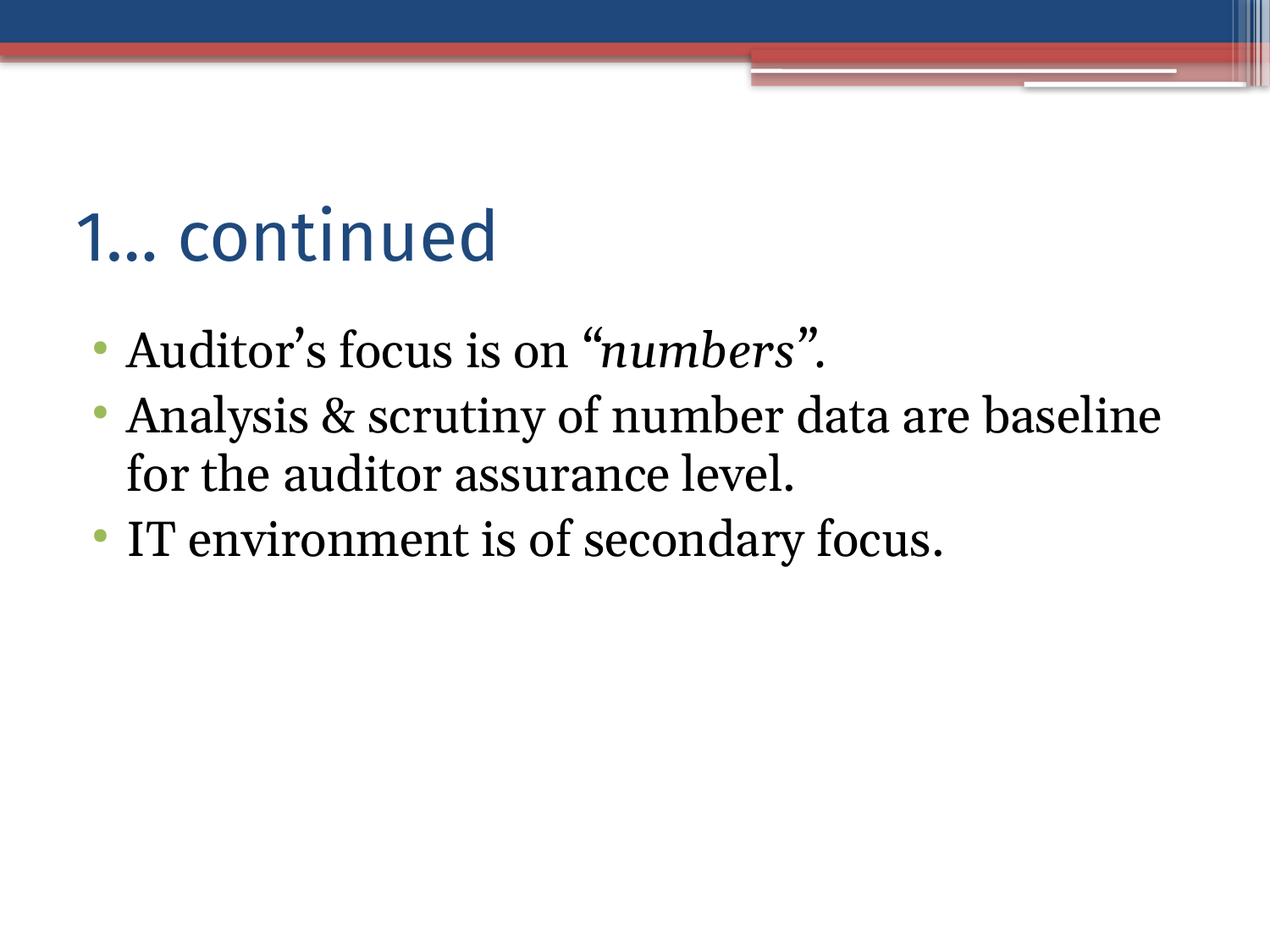

# 1… continued
Auditor’s focus is on “numbers”.
Analysis & scrutiny of number data are baseline for the auditor assurance level.
IT environment is of secondary focus.